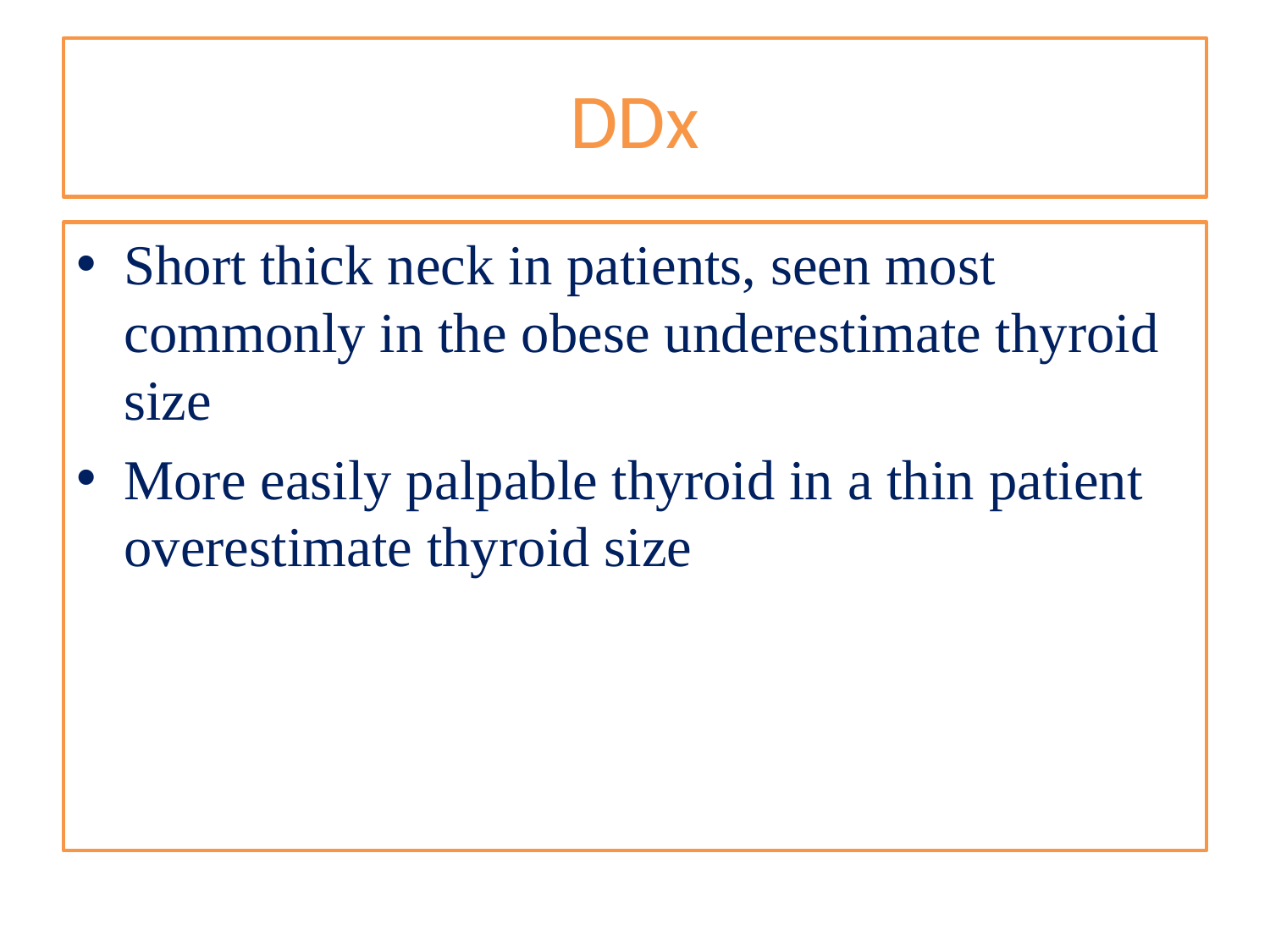

# DDx
Short thick neck in patients, seen most commonly in the obese underestimate thyroid size
More easily palpable thyroid in a thin patient overestimate thyroid size